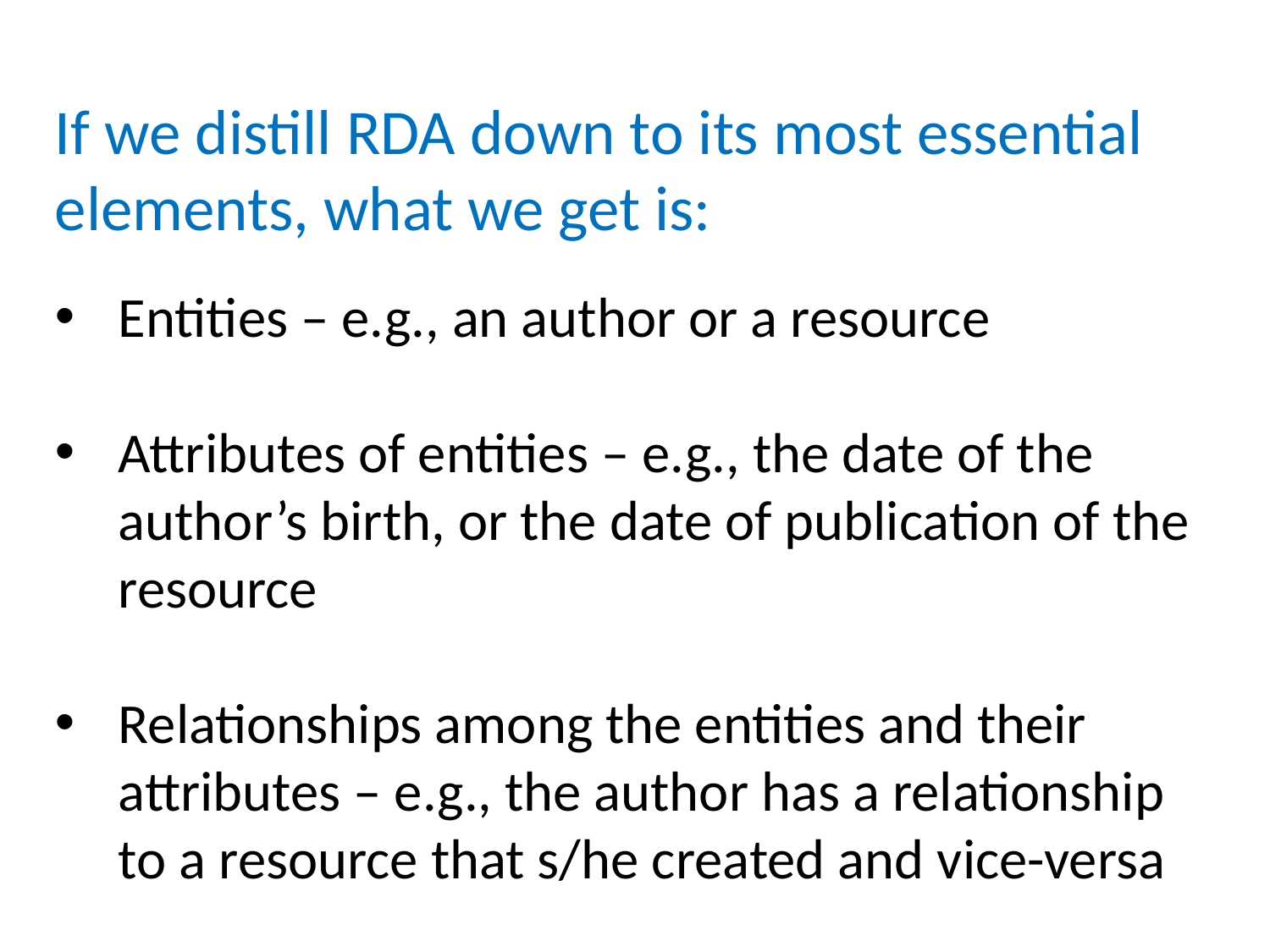

If we distill RDA down to its most essential elements, what we get is:

Entities – e.g., an author or a resource

Attributes of entities – e.g., the date of the author’s birth, or the date of publication of the resource

Relationships among the entities and their attributes – e.g., the author has a relationship to a resource that s/he created and vice-versa